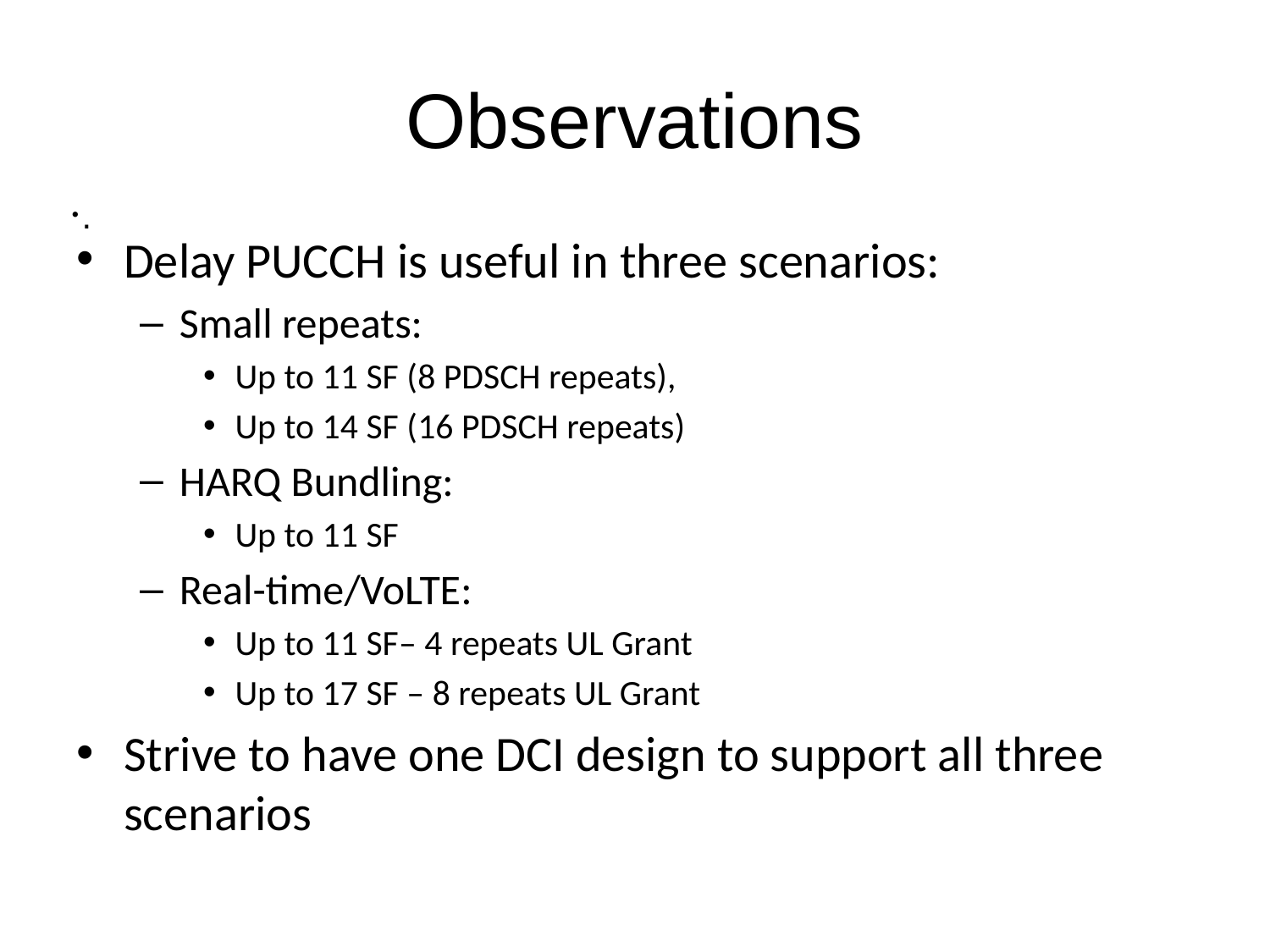

# Observations
.

Delay PUCCH is useful in three scenarios:
Small repeats:
Up to 11 SF (8 PDSCH repeats),
Up to 14 SF (16 PDSCH repeats)
HARQ Bundling:
Up to 11 SF
Real-time/VoLTE:
Up to 11 SF– 4 repeats UL Grant
Up to 17 SF – 8 repeats UL Grant
Strive to have one DCI design to support all three scenarios